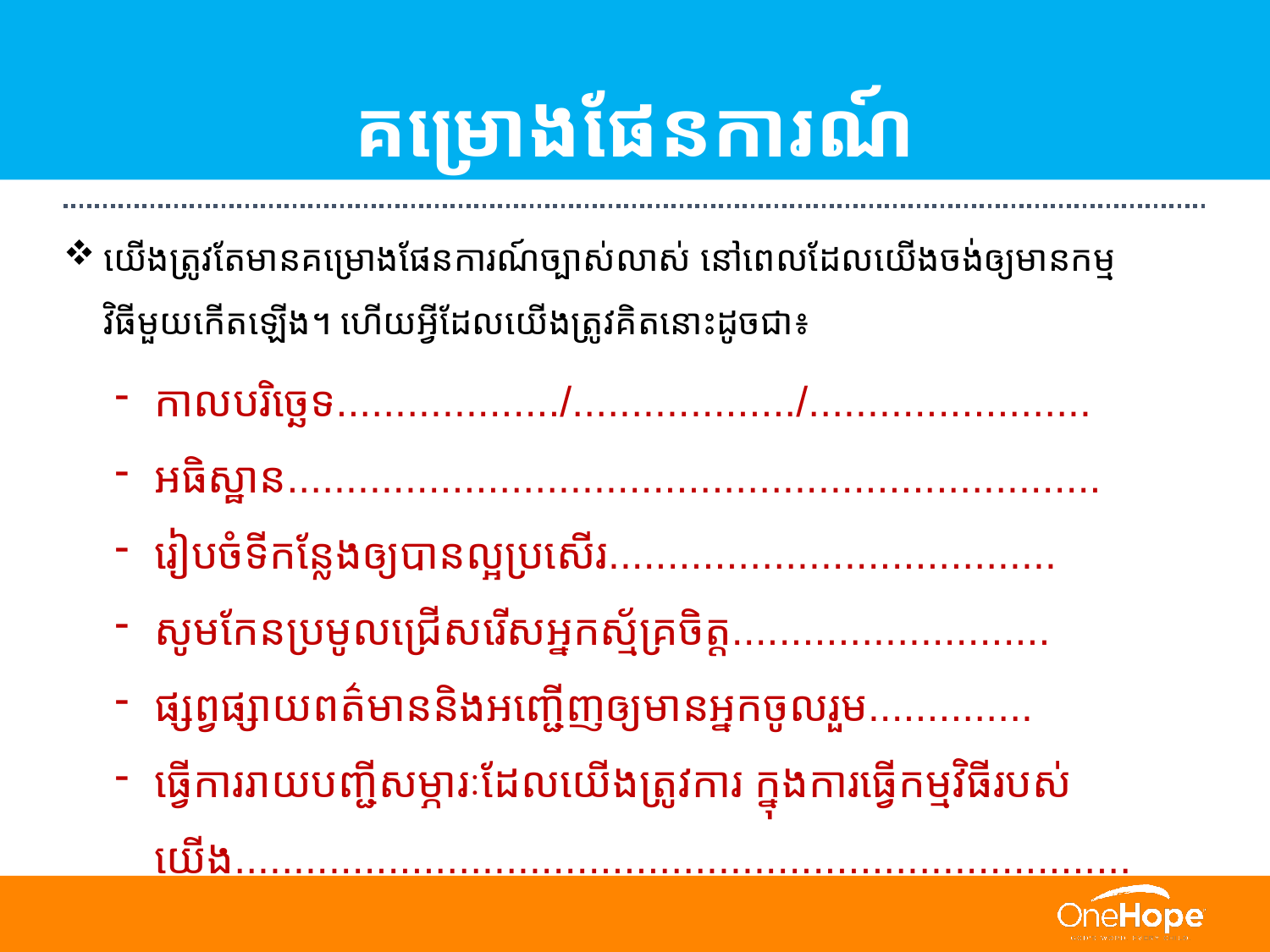

# គម្រោងផែនការណ៍
យើងត្រូវតែមានគម្រោងផែនការណ៍ច្បាស់លាស់ នៅពេលដែលយើងចង់ឲ្យមានកម្មវិធីមួយកើតឡើង។ ហើយអ្វីដែលយើងត្រូវគិតនោះដូចជា៖

កាលបរិច្ឆេទ.................../.................../........................
អធិស្ឋាន.....................................................................
រៀបចំទីកន្លែងឲ្យបានល្អប្រសើរ......................................
សូមកែនប្រមូលជ្រើសរើសអ្នកស្ម័គ្រចិត្ត...........................
ផ្សព្វផ្សាយពត៌មាននិងអញ្ជើញឲ្យមានអ្នកចូលរួម..............
ធ្វើការរាយបញ្ជីសម្ភារៈដែលយើងត្រូវការ ក្នុងការធ្វើកម្មវិធីរបស់យើង............................................................................